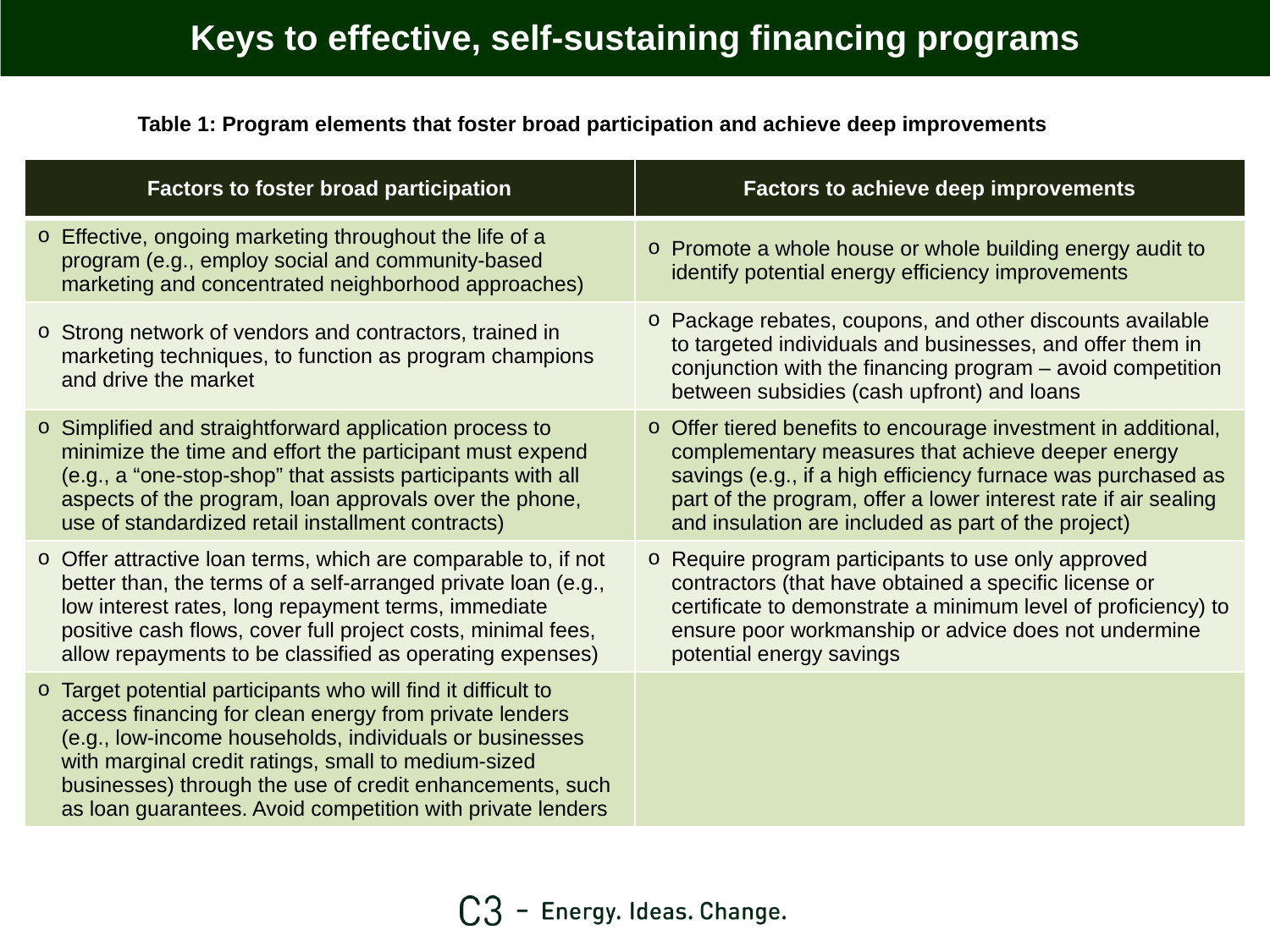

Keys to effective, self-sustaining financing programs
Table 1: Program elements that foster broad participation and achieve deep improvements
| Factors to foster broad participation | Factors to achieve deep improvements |
| --- | --- |
| Effective, ongoing marketing throughout the life of a program (e.g., employ social and community-based marketing and concentrated neighborhood approaches) | Promote a whole house or whole building energy audit to identify potential energy efficiency improvements |
| Strong network of vendors and contractors, trained in marketing techniques, to function as program champions and drive the market | Package rebates, coupons, and other discounts available to targeted individuals and businesses, and offer them in conjunction with the financing program – avoid competition between subsidies (cash upfront) and loans |
| Simplified and straightforward application process to minimize the time and effort the participant must expend (e.g., a “one-stop-shop” that assists participants with all aspects of the program, loan approvals over the phone, use of standardized retail installment contracts) | Offer tiered benefits to encourage investment in additional, complementary measures that achieve deeper energy savings (e.g., if a high efficiency furnace was purchased as part of the program, offer a lower interest rate if air sealing and insulation are included as part of the project) |
| Offer attractive loan terms, which are comparable to, if not better than, the terms of a self-arranged private loan (e.g., low interest rates, long repayment terms, immediate positive cash flows, cover full project costs, minimal fees, allow repayments to be classified as operating expenses) | Require program participants to use only approved contractors (that have obtained a specific license or certificate to demonstrate a minimum level of proficiency) to ensure poor workmanship or advice does not undermine potential energy savings |
| Target potential participants who will find it difficult to access financing for clean energy from private lenders (e.g., low-income households, individuals or businesses with marginal credit ratings, small to medium-sized businesses) through the use of credit enhancements, such as loan guarantees. Avoid competition with private lenders |  |